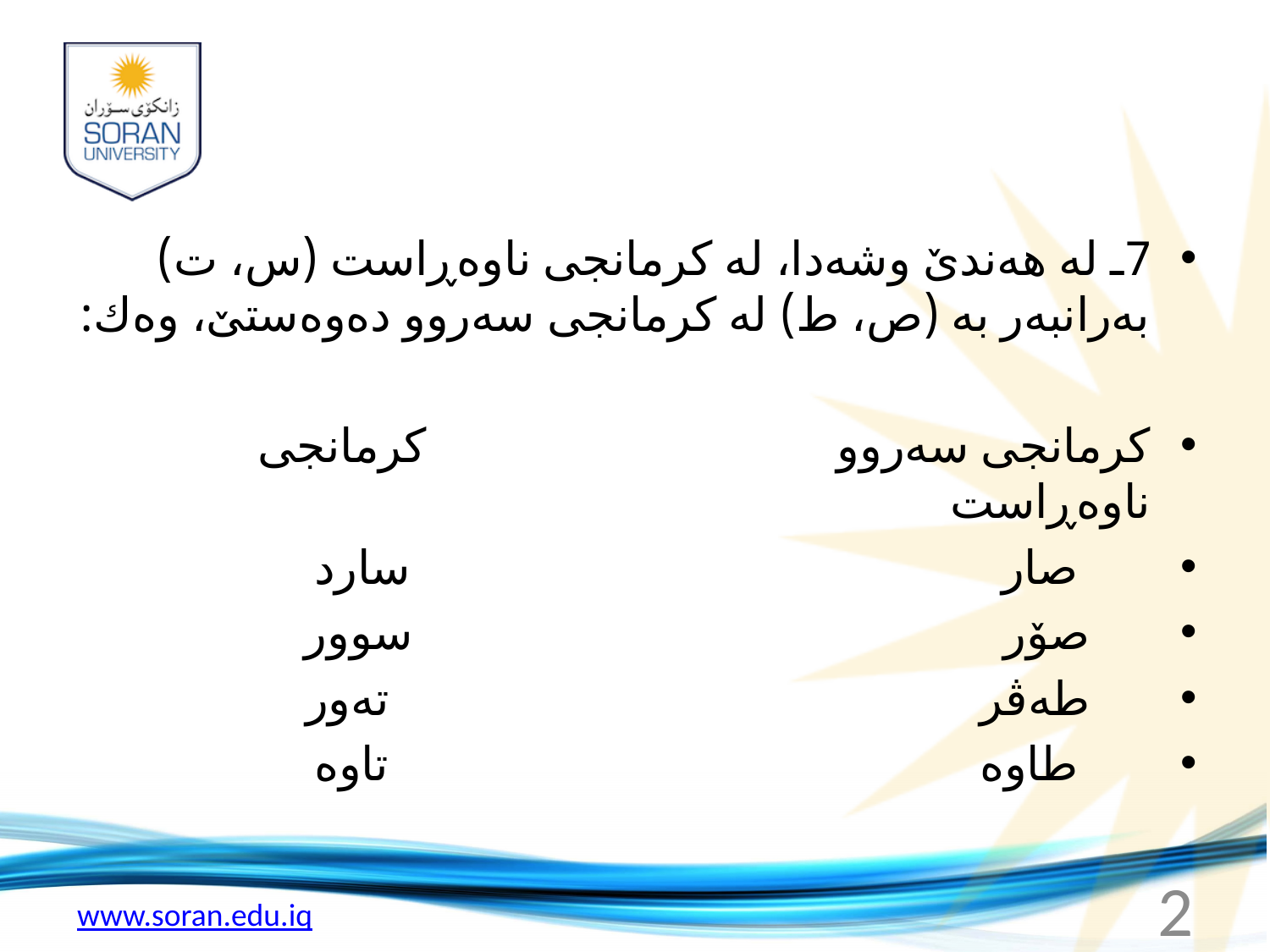

#
7ـ له‌ هەندێ وشه‌دا، له‌ كرمانجى ناوه‌ڕاست (س، ت) به‌رانبه‌ر به‌ (ص، ط) له‌ كرمانجى سه‌روو دەوەستێ، وه‌ك:

كرمانجى سه‌روو                                  كرمانجى ناوه‌ڕاست
      صار                                                 سارد
     صۆر                                                 سوور
     طه‌ڤر                                                 ته‌ور
      طاوه                                                 تاوه‌

2